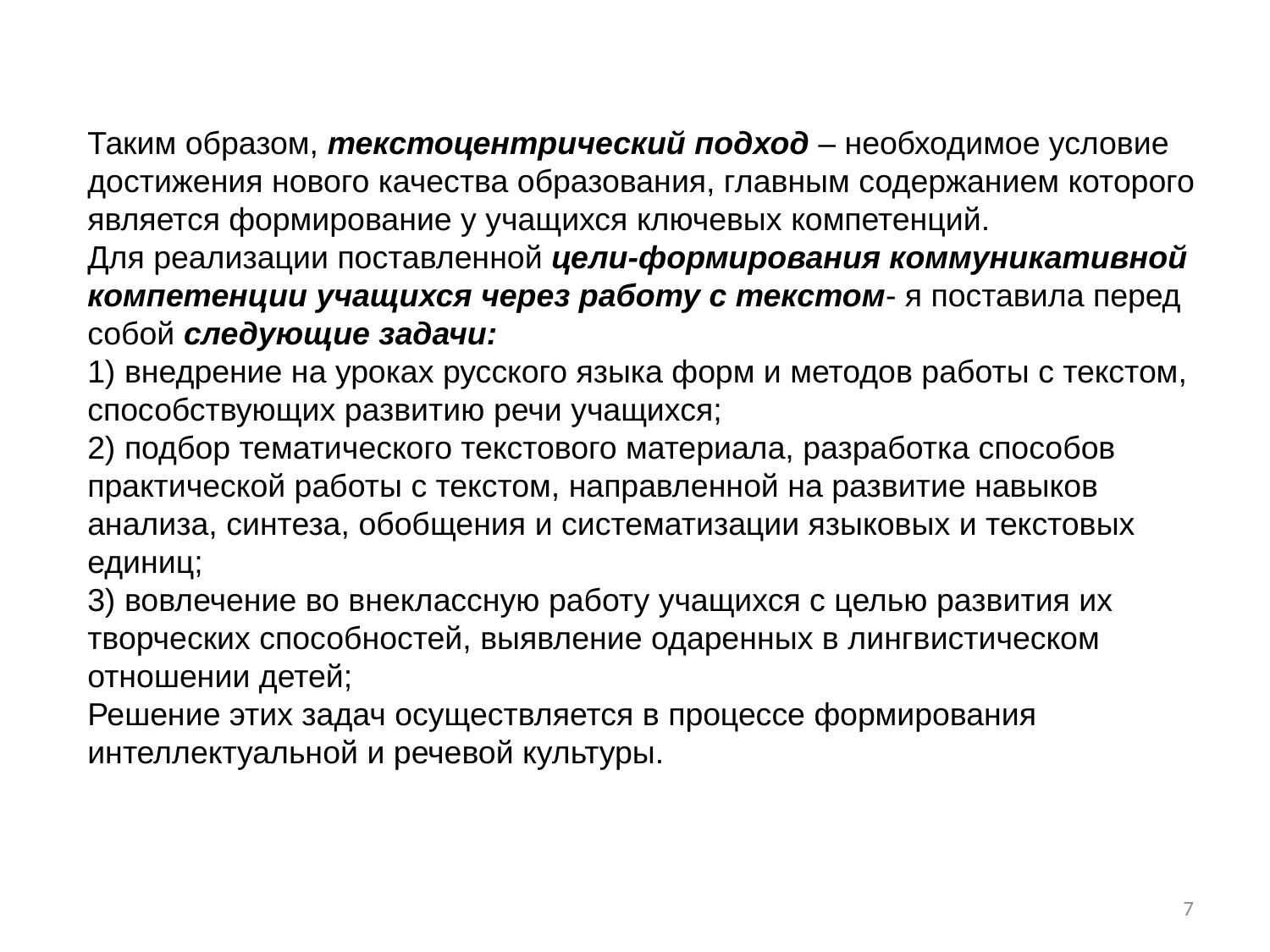

Таким образом, текстоцентрический подход – необходимое условие достижения нового качества образования, главным содержанием которого является формирование у учащихся ключевых компетенций. 
Для реализации поставленной цели-формирования коммуникативной компетенции учащихся через работу с текстом- я поставила перед собой следующие задачи: 
1) внедрение на уроках русского языка форм и методов работы с текстом, способствующих развитию речи учащихся; 
2) подбор тематического текстового материала, разработка способов 
практической работы с текстом, направленной на развитие навыков 
анализа, синтеза, обобщения и систематизации языковых и текстовых 
единиц; 
3) вовлечение во внеклассную работу учащихся с целью развития их 
творческих способностей, выявление одаренных в лингвистическом 
отношении детей; 
Решение этих задач осуществляется в процессе формирования интеллектуальной и речевой культуры.
7